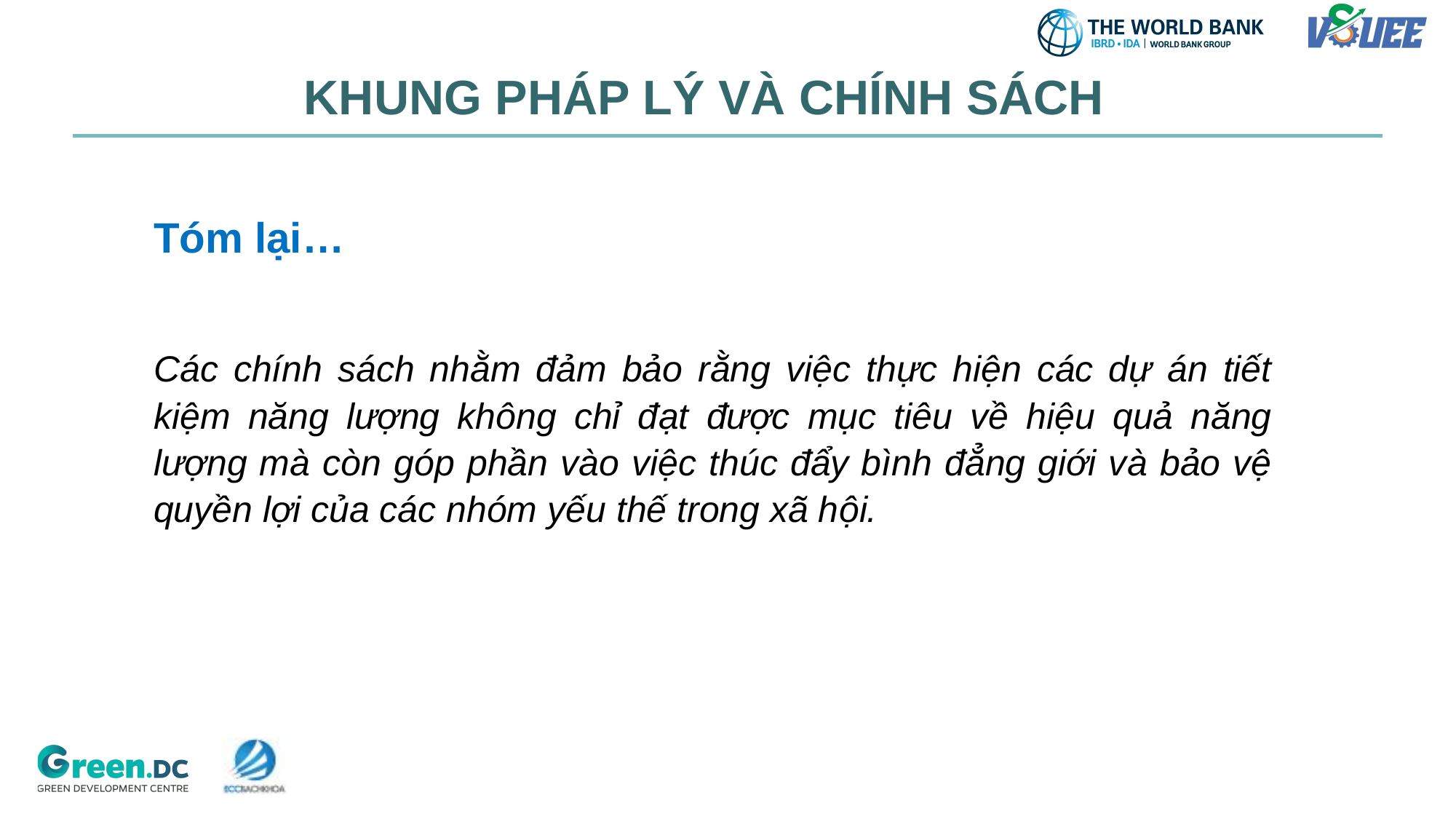

KHUNG PHÁP LÝ VÀ CHÍNH SÁCH
Tóm lại…
Các chính sách nhằm đảm bảo rằng việc thực hiện các dự án tiết kiệm năng lượng không chỉ đạt được mục tiêu về hiệu quả năng lượng mà còn góp phần vào việc thúc đẩy bình đẳng giới và bảo vệ quyền lợi của các nhóm yếu thế trong xã hội.